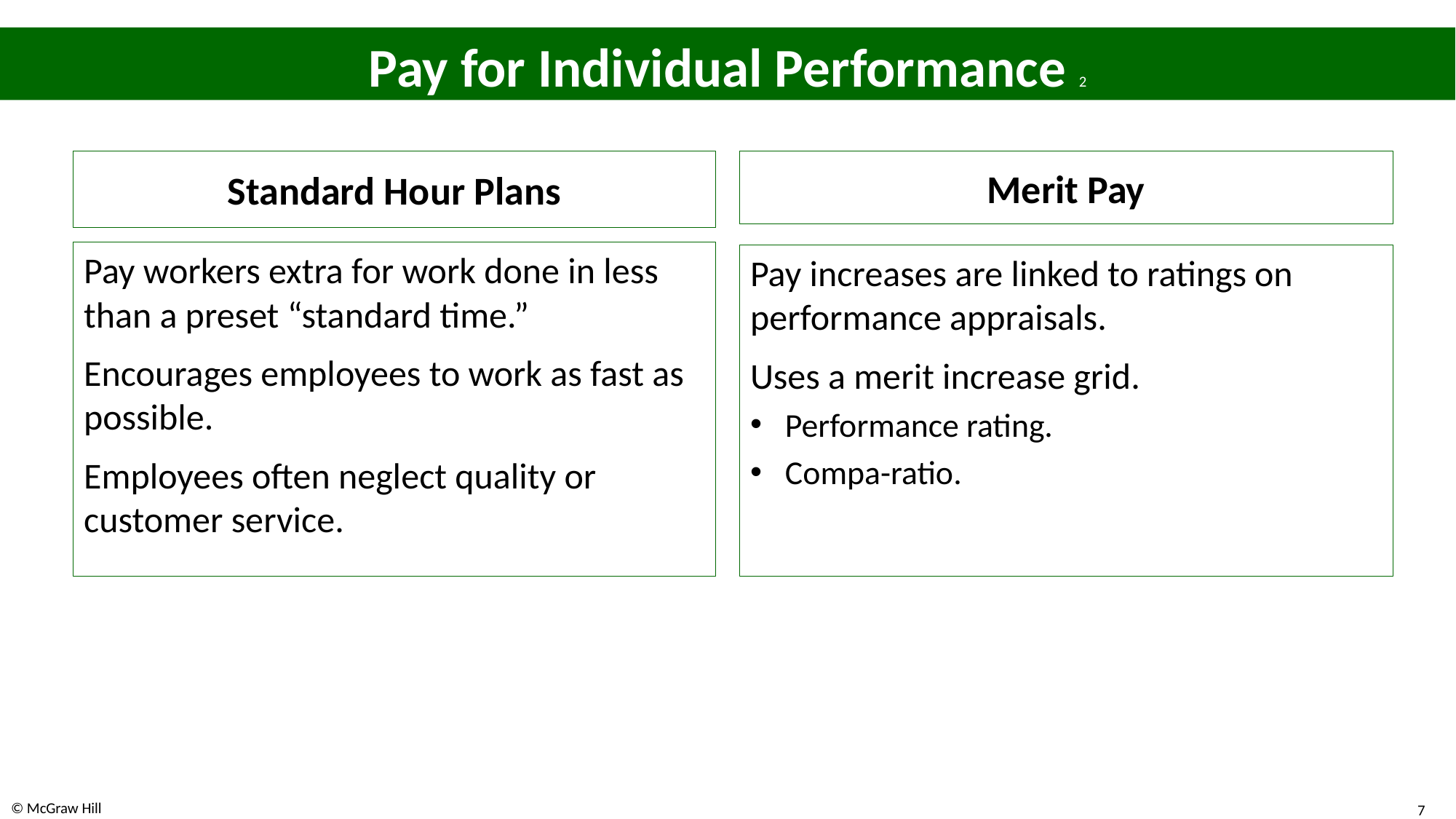

# Pay for Individual Performance 2
Standard Hour Plans
Merit Pay
Pay workers extra for work done in less than a preset “standard time.”
Encourages employees to work as fast as possible.
Employees often neglect quality or customer service.
Pay increases are linked to ratings on performance appraisals.
Uses a merit increase grid.
Performance rating.
Compa-ratio.